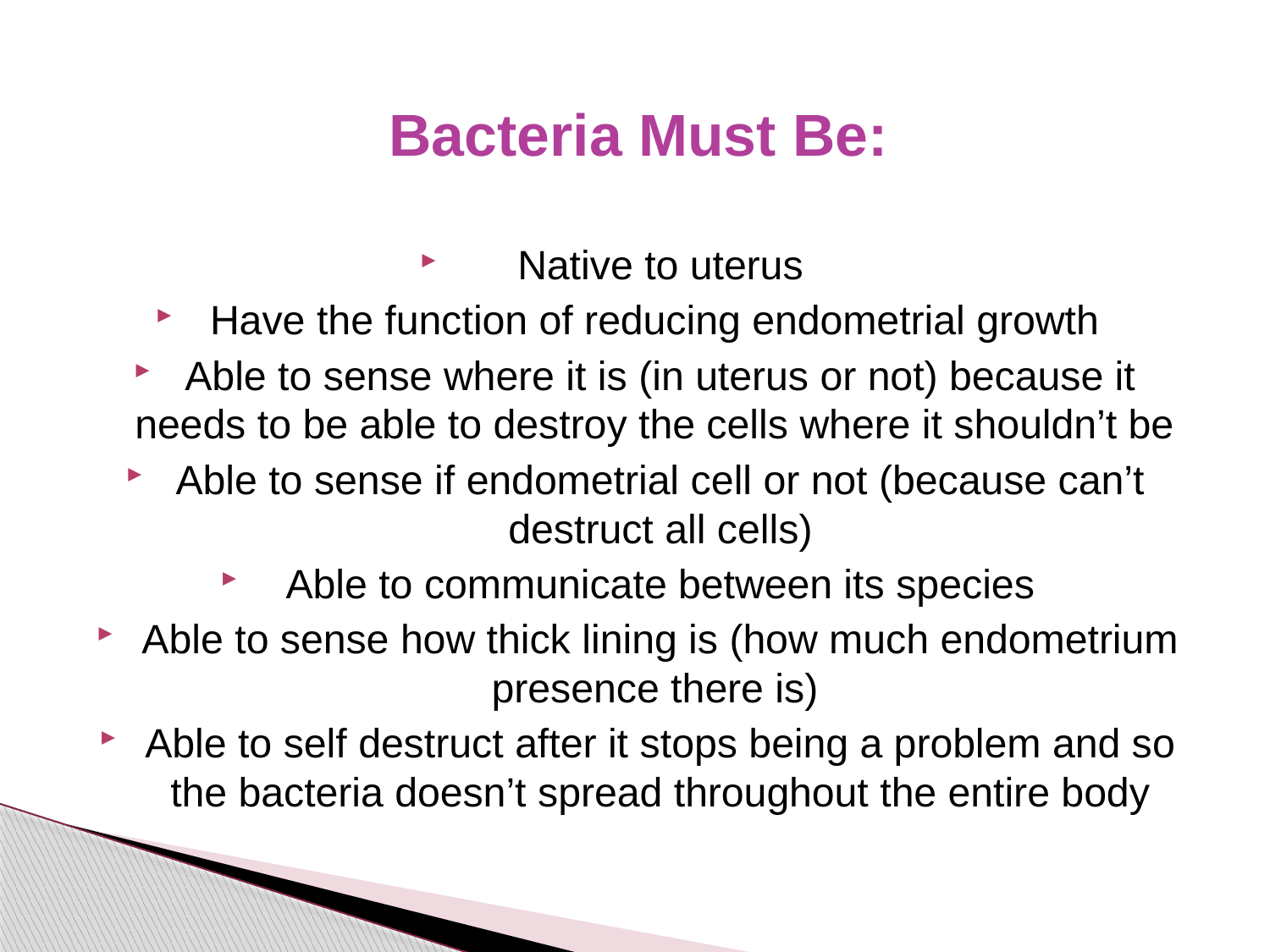

# Bacteria Must Be:
Native to uterus
Have the function of reducing endometrial growth
Able to sense where it is (in uterus or not) because it needs to be able to destroy the cells where it shouldn’t be
Able to sense if endometrial cell or not (because can’t destruct all cells)
Able to communicate between its species
Able to sense how thick lining is (how much endometrium presence there is)
Able to self destruct after it stops being a problem and so the bacteria doesn’t spread throughout the entire body